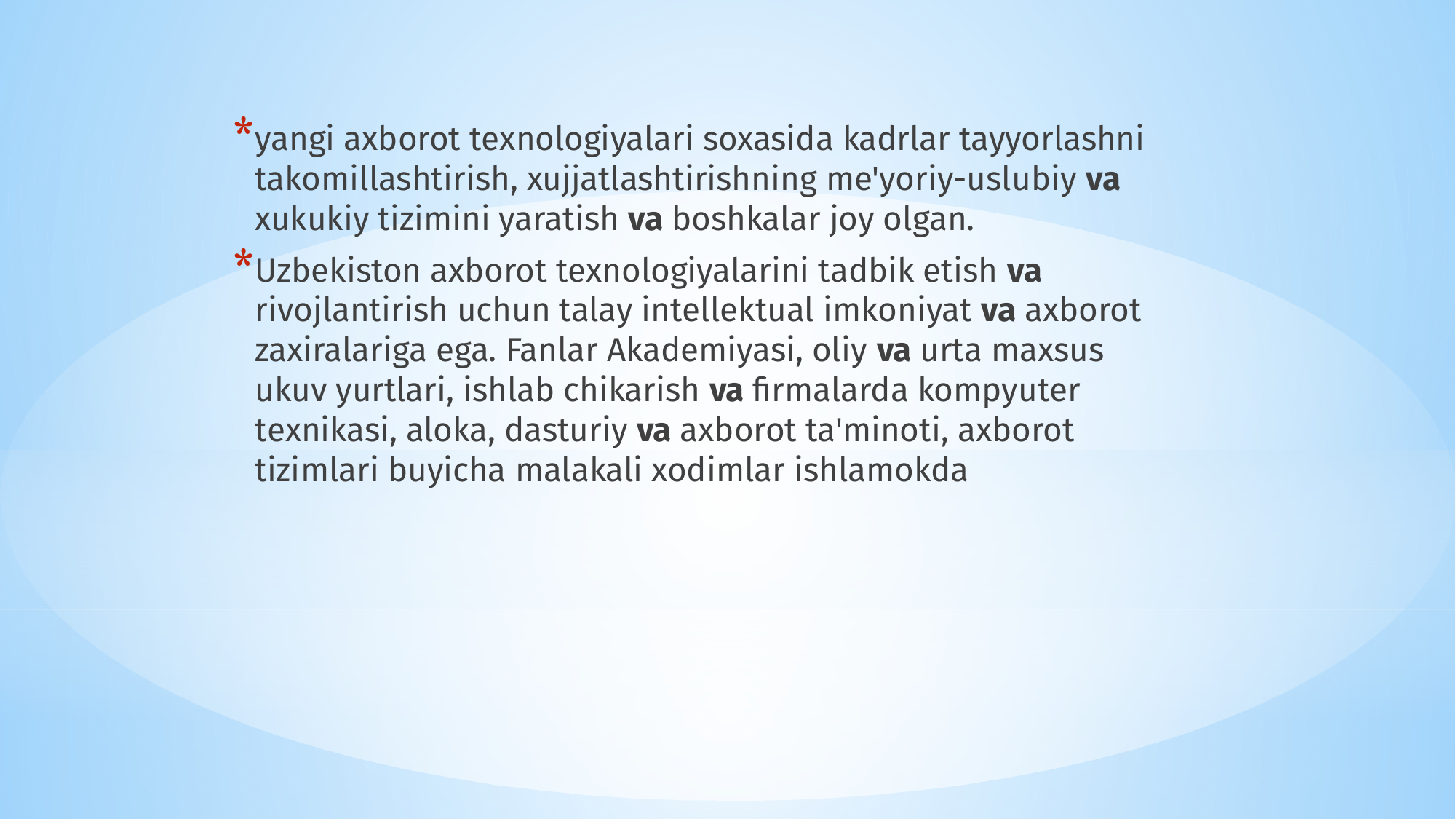

yangi axborot tеxnologiyalari soxasida kadrlar tayyorlashni takomillashtirish, xujjatlashtirishning mе'yoriy-uslubiy va xukukiy tizimini yaratish va boshkalar joy olgan.
Uzbеkiston axborot tеxnologiyalarini tadbik etish va rivojlantirish uchun talay intеllеktual imkoniyat va axborot zaxiralariga ega. Fanlar Akadеmiyasi, oliy va urta maxsus ukuv yurtlari, ishlab chikarish va firmalarda kompyutеr tеxnikasi, aloka, dasturiy va axborot ta'minoti, axborot tizimlari buyicha malakali xodimlar ishlamokda